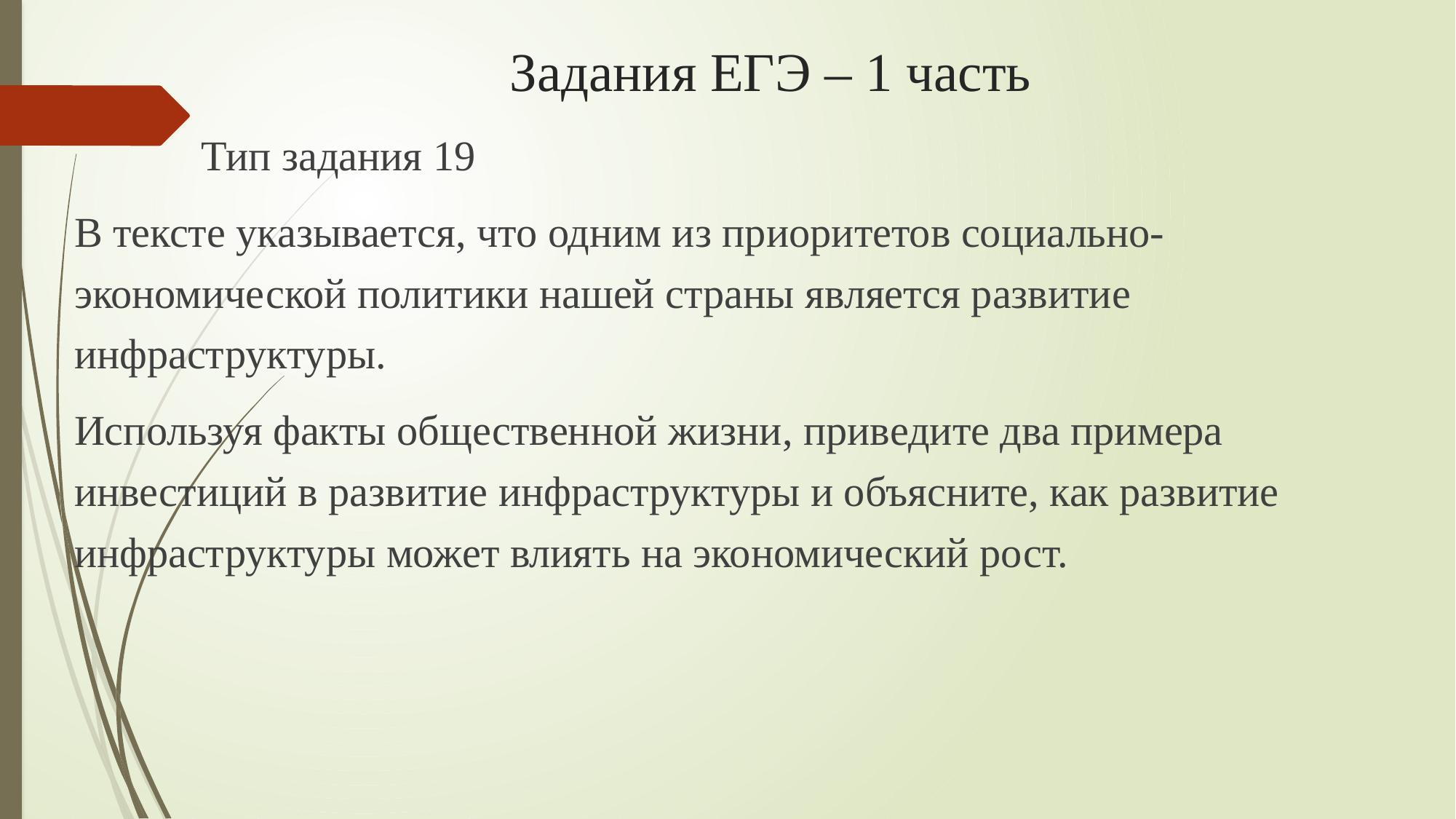

# Задания ЕГЭ – 1 часть
            Тип задания 19
В тексте указывается, что одним из приоритетов социально-экономической политики нашей страны является развитие инфраструктуры.
Используя факты общественной жизни, приведите два примера инвестиций в развитие инфраструктуры и объясните, как развитие инфраструктуры может влиять на экономический рост.